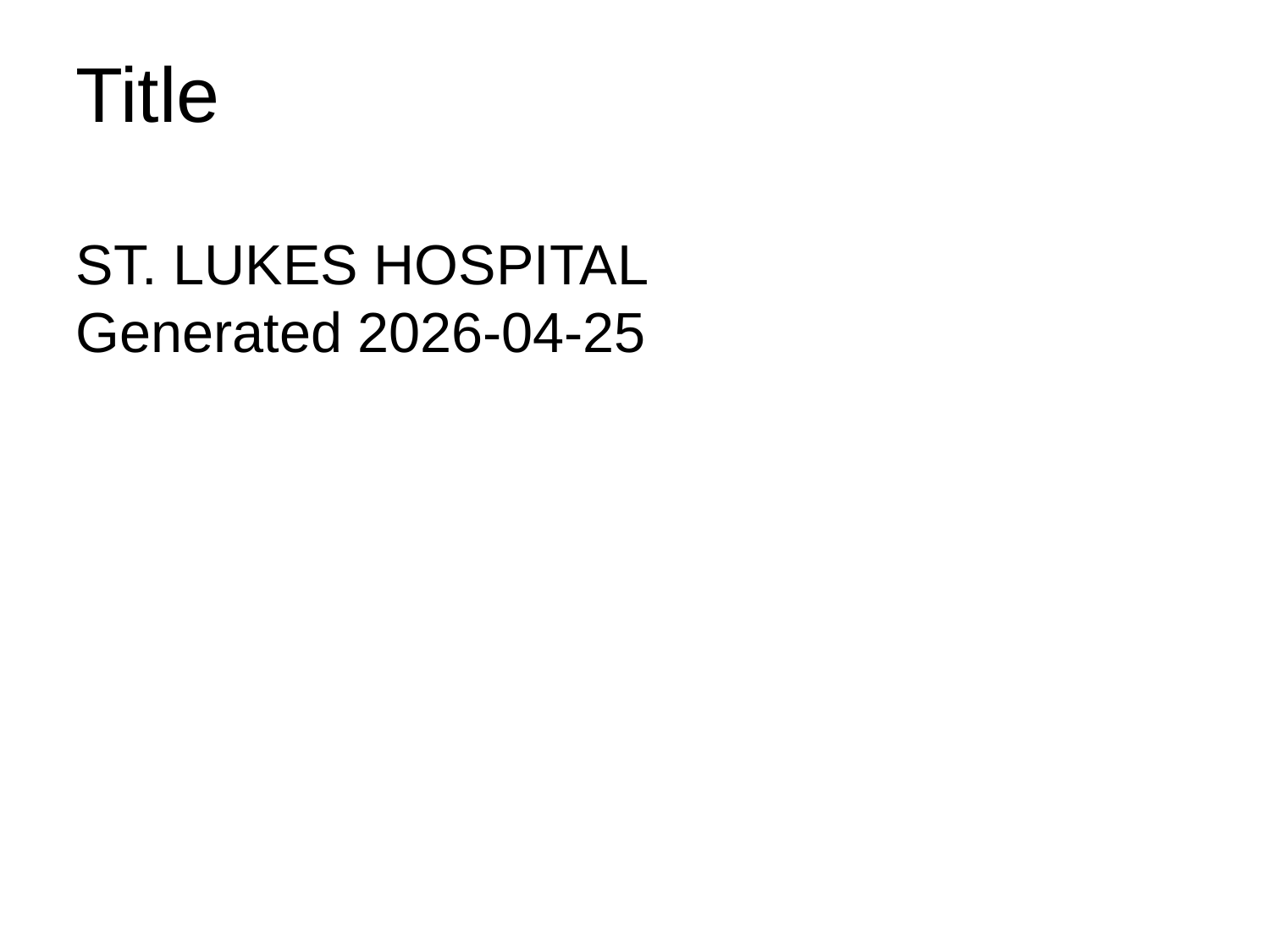

# Title
ST. LUKES HOSPITAL
Generated 2026-04-25